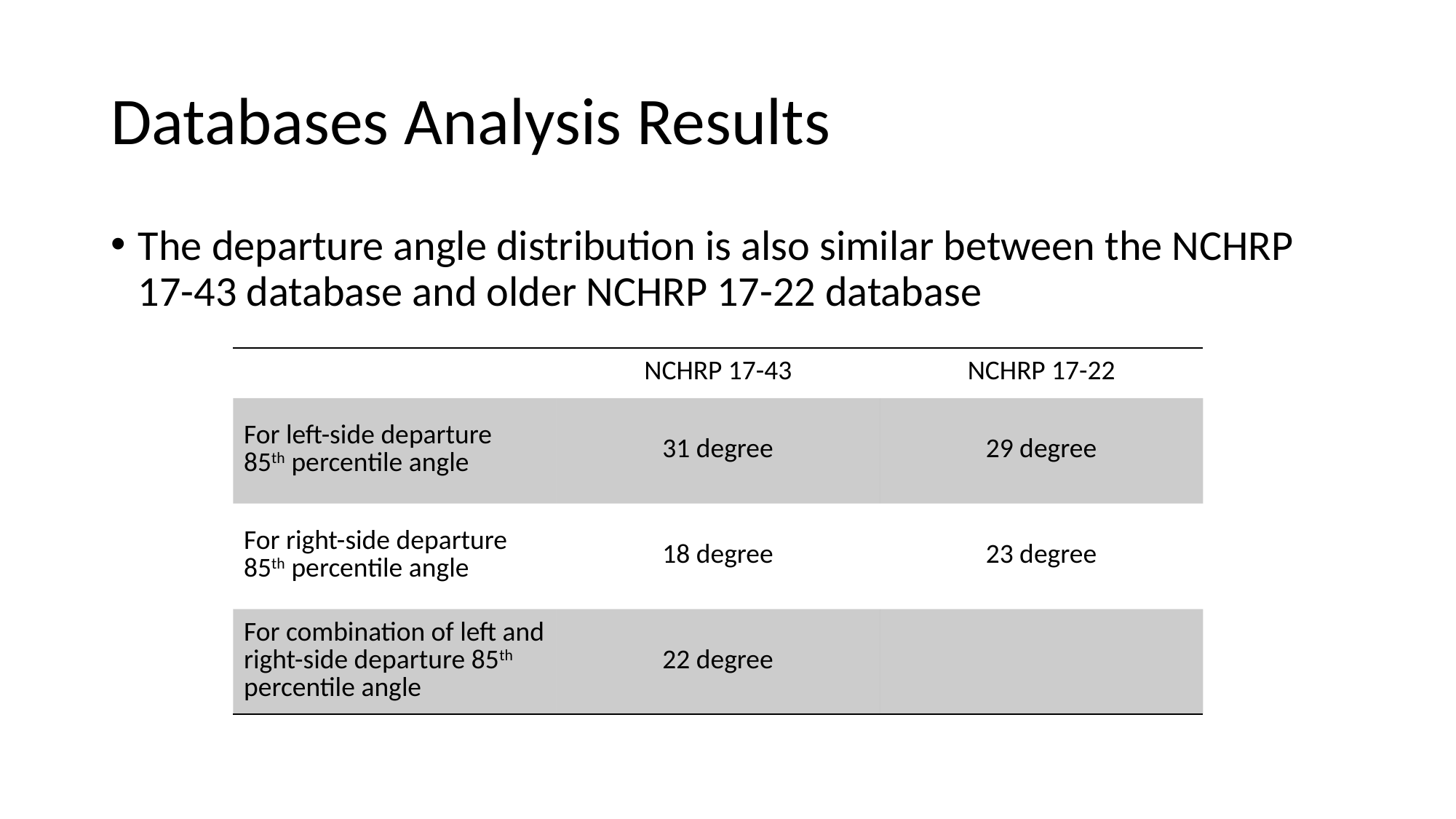

# Databases Analysis Results
The departure angle distribution is also similar between the NCHRP 17-43 database and older NCHRP 17-22 database

|  | NCHRP 17-43 | NCHRP 17-22 |
| --- | --- | --- |
| For left-side departure 85th percentile angle | 31 degree | 29 degree |
| For right-side departure 85th percentile angle | 18 degree | 23 degree |
| For combination of left and right-side departure 85th percentile angle | 22 degree |  |
49